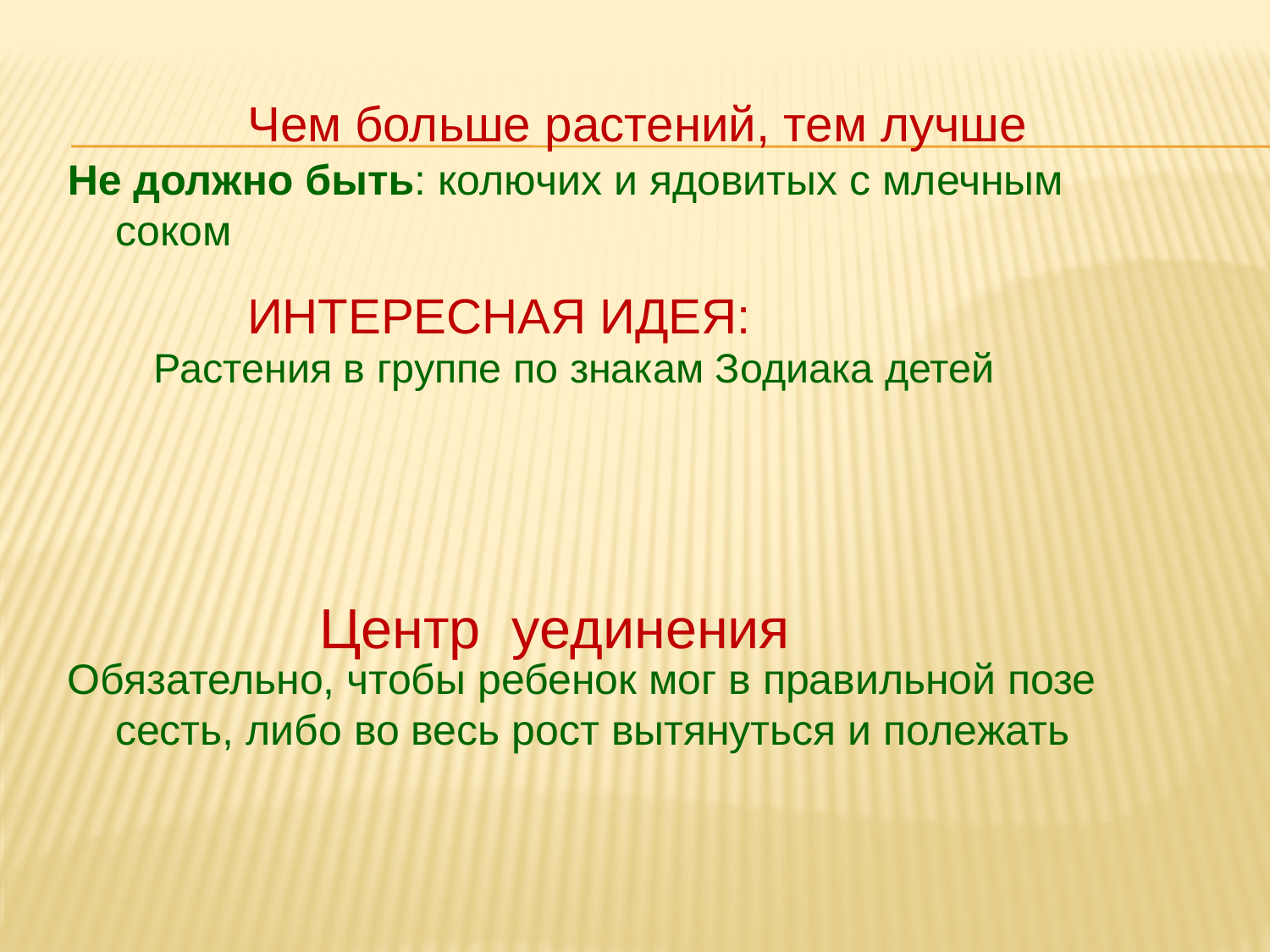

Чем больше растений, тем лучше
Не должно быть: колючих и ядовитых с млечным соком
# Интересная идея:
Растения в группе по знакам Зодиака детей
Центр  уединения
Обязательно, чтобы ребенок мог в правильной позе сесть, либо во весь рост вытянуться и полежать